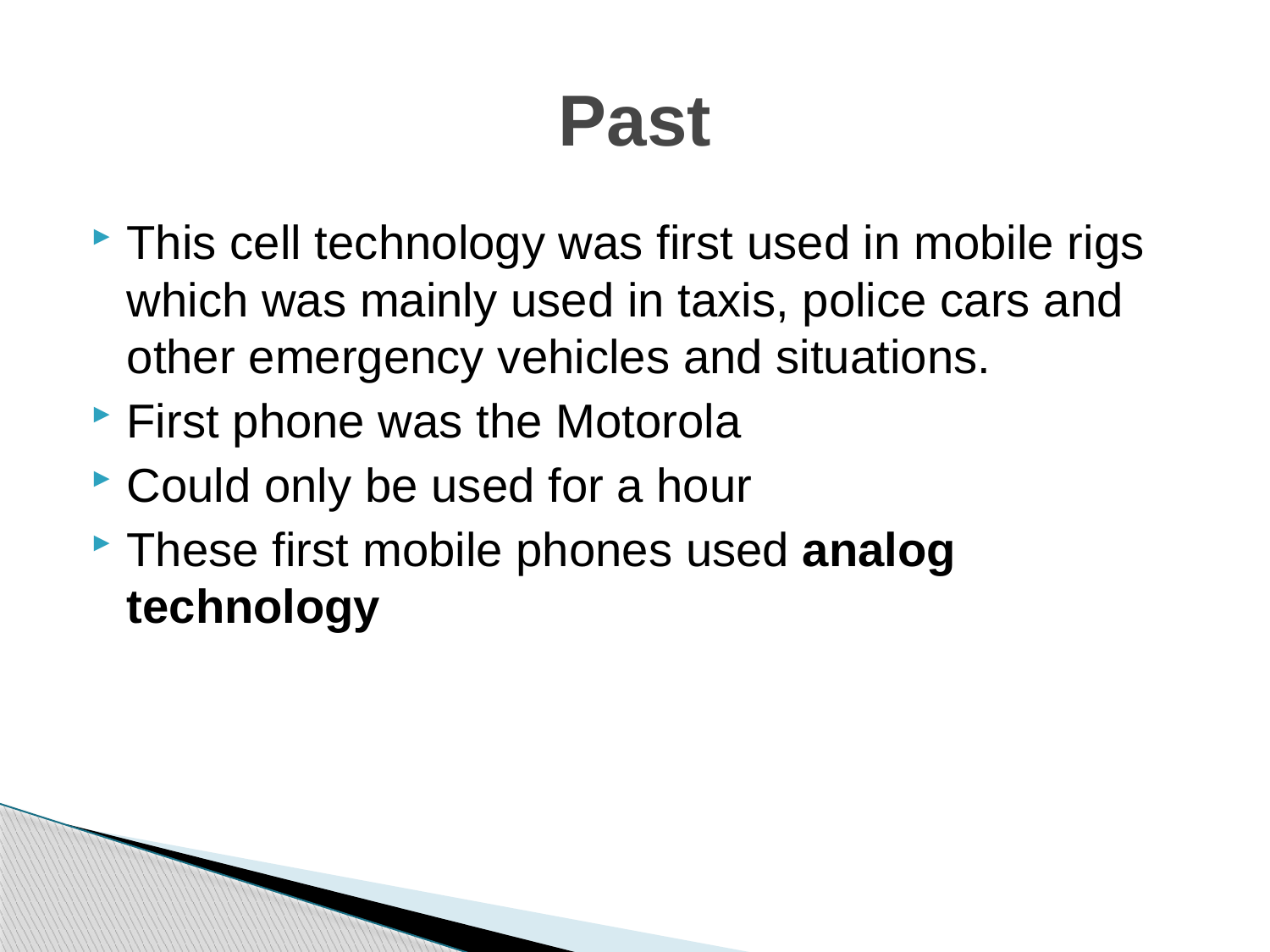

# Past
This cell technology was first used in mobile rigs which was mainly used in taxis, police cars and other emergency vehicles and situations.
First phone was the Motorola
Could only be used for a hour
These first mobile phones used analog technology